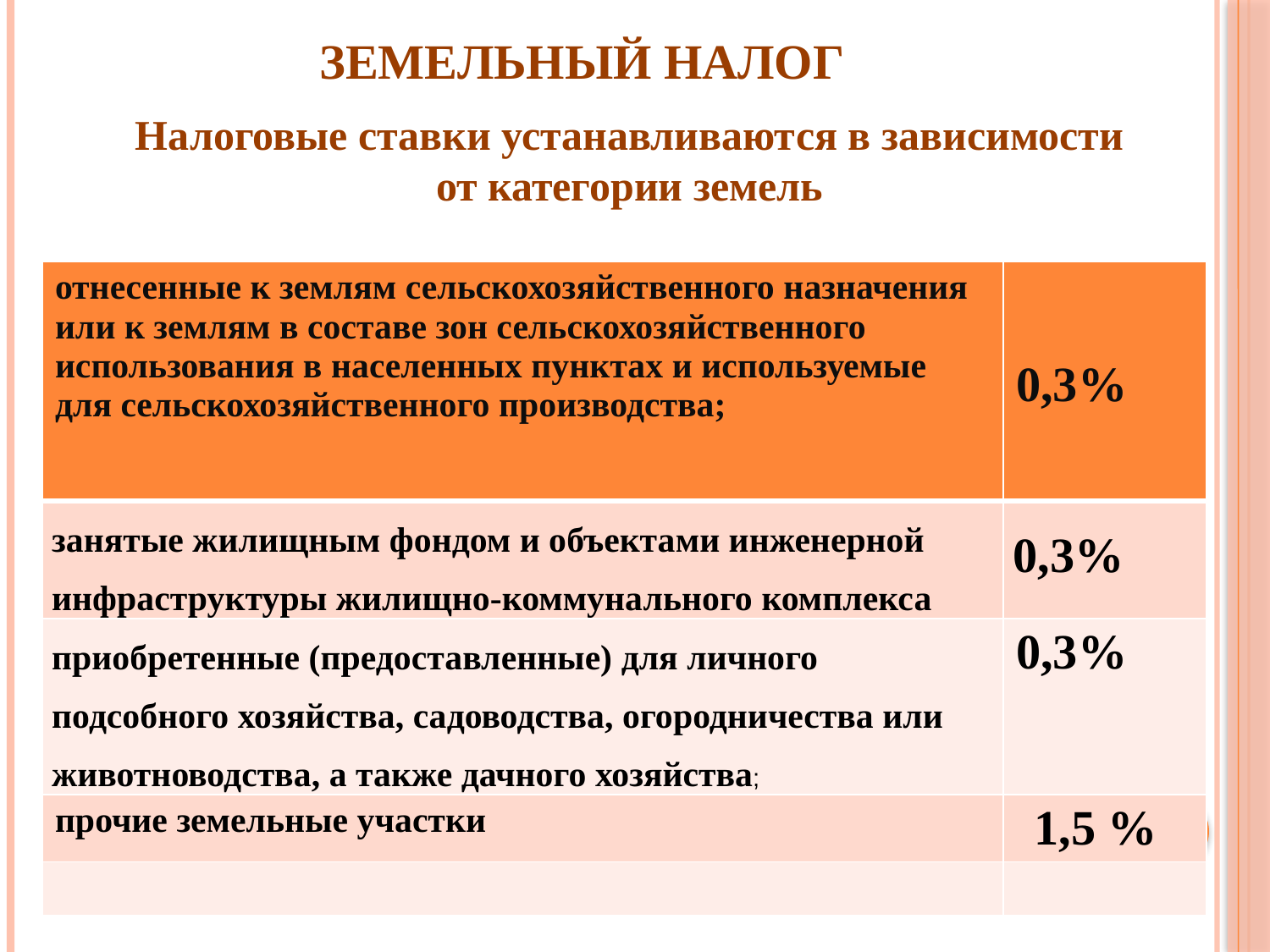

# Земельный налог

Налоговые ставки устанавливаются в зависимости от категории земель

| отнесенные к землям сельскохозяйственного назначения или к землям в составе зон сельскохозяйственного использования в населенных пунктах и используемые для сельскохозяйственного производства; | 0,3% |
| --- | --- |
| занятые жилищным фондом и объектами инженерной инфраструктуры жилищно-коммунального комплекса | 0,3% |
| приобретенные (предоставленные) для личного подсобного хозяйства, садоводства, огородничества или животноводства, а также дачного хозяйства; | 0,3% |
| прочие земельные участки | 1,5 % |
|  |  |